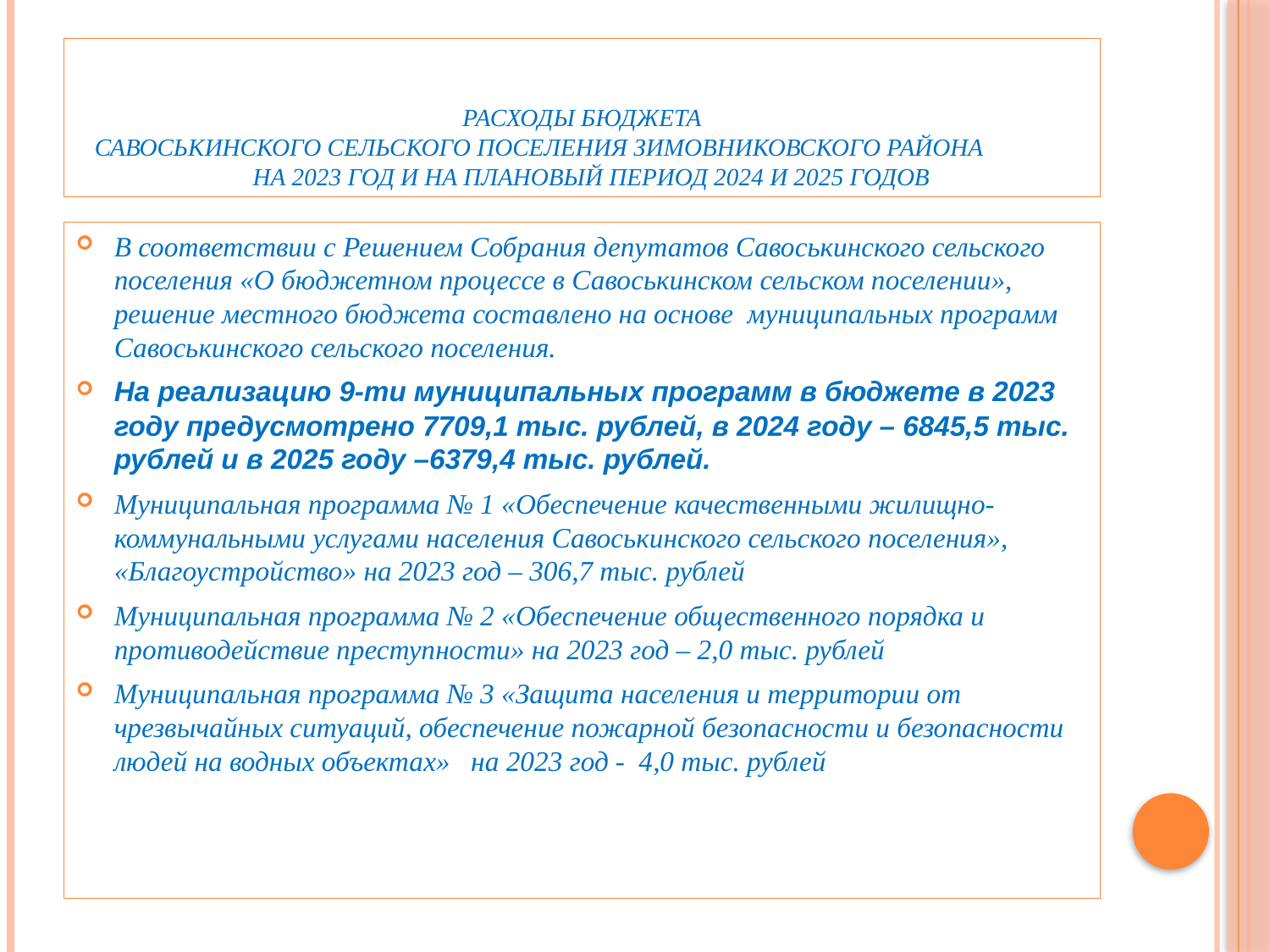

# Расходы бюджета Савоськинского сельского поселения Зимовниковского района на 2023 год и на плановый период 2024 и 2025 годов
В соответствии с Решением Собрания депутатов Савоськинского сельского поселения «О бюджетном процессе в Савоськинском сельском поселении», решение местного бюджета составлено на основе  муниципальных программ Савоськинского сельского поселения.
На реализацию 9-ти муниципальных программ в бюджете в 2023 году предусмотрено 7709,1 тыс. рублей, в 2024 году – 6845,5 тыс. рублей и в 2025 году –6379,4 тыс. рублей.
Муниципальная программа № 1 «Обеспечение качественными жилищно-коммунальными услугами населения Савоськинского сельского поселения», «Благоустройство» на 2023 год – 306,7 тыс. рублей
Муниципальная программа № 2 «Обеспечение общественного порядка и противодействие преступности» на 2023 год – 2,0 тыс. рублей
Муниципальная программа № 3 «Защита населения и территории от чрезвычайных ситуаций, обеспечение пожарной безопасности и безопасности людей на водных объектах»   на 2023 год -  4,0 тыс. рублей